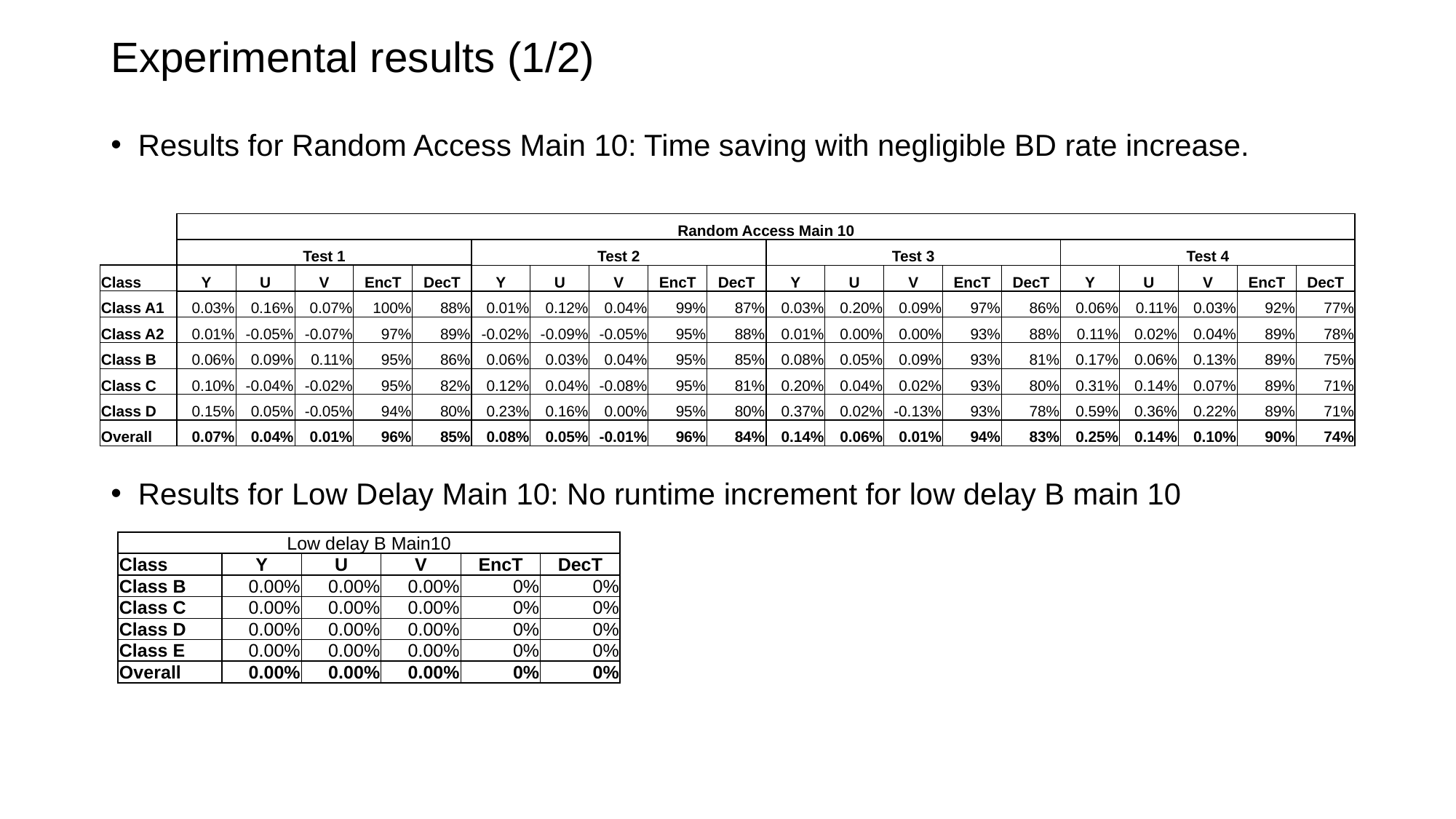

# Experimental results (1/2)
Results for Random Access Main 10: Time saving with negligible BD rate increase.

Results for Low Delay Main 10: No runtime increment for low delay B main 10

|  | Random Access Main 10 |  |  |  |  |  |  |  |  |  |  |  |  |  |  |  |  |  |  |  |
| --- | --- | --- | --- | --- | --- | --- | --- | --- | --- | --- | --- | --- | --- | --- | --- | --- | --- | --- | --- | --- |
|  | Test 1 |  |  |  |  | Test 2 |  |  |  |  | Test 3 |  |  |  |  | Test 4 |  |  |  |  |
| Class | Y | U | V | EncT | DecT | Y | U | V | EncT | DecT | Y | U | V | EncT | DecT | Y | U | V | EncT | DecT |
| Class A1 | 0.03% | 0.16% | 0.07% | 100% | 88% | 0.01% | 0.12% | 0.04% | 99% | 87% | 0.03% | 0.20% | 0.09% | 97% | 86% | 0.06% | 0.11% | 0.03% | 92% | 77% |
| Class A2 | 0.01% | -0.05% | -0.07% | 97% | 89% | -0.02% | -0.09% | -0.05% | 95% | 88% | 0.01% | 0.00% | 0.00% | 93% | 88% | 0.11% | 0.02% | 0.04% | 89% | 78% |
| Class B | 0.06% | 0.09% | 0.11% | 95% | 86% | 0.06% | 0.03% | 0.04% | 95% | 85% | 0.08% | 0.05% | 0.09% | 93% | 81% | 0.17% | 0.06% | 0.13% | 89% | 75% |
| Class C | 0.10% | -0.04% | -0.02% | 95% | 82% | 0.12% | 0.04% | -0.08% | 95% | 81% | 0.20% | 0.04% | 0.02% | 93% | 80% | 0.31% | 0.14% | 0.07% | 89% | 71% |
| Class D | 0.15% | 0.05% | -0.05% | 94% | 80% | 0.23% | 0.16% | 0.00% | 95% | 80% | 0.37% | 0.02% | -0.13% | 93% | 78% | 0.59% | 0.36% | 0.22% | 89% | 71% |
| Overall | 0.07% | 0.04% | 0.01% | 96% | 85% | 0.08% | 0.05% | -0.01% | 96% | 84% | 0.14% | 0.06% | 0.01% | 94% | 83% | 0.25% | 0.14% | 0.10% | 90% | 74% |
| Low delay B Main10 |  |  |  |  |  |
| --- | --- | --- | --- | --- | --- |
| Class | Y | U | V | EncT | DecT |
| Class B | 0.00% | 0.00% | 0.00% | 0% | 0% |
| Class C | 0.00% | 0.00% | 0.00% | 0% | 0% |
| Class D | 0.00% | 0.00% | 0.00% | 0% | 0% |
| Class E | 0.00% | 0.00% | 0.00% | 0% | 0% |
| Overall | 0.00% | 0.00% | 0.00% | 0% | 0% |